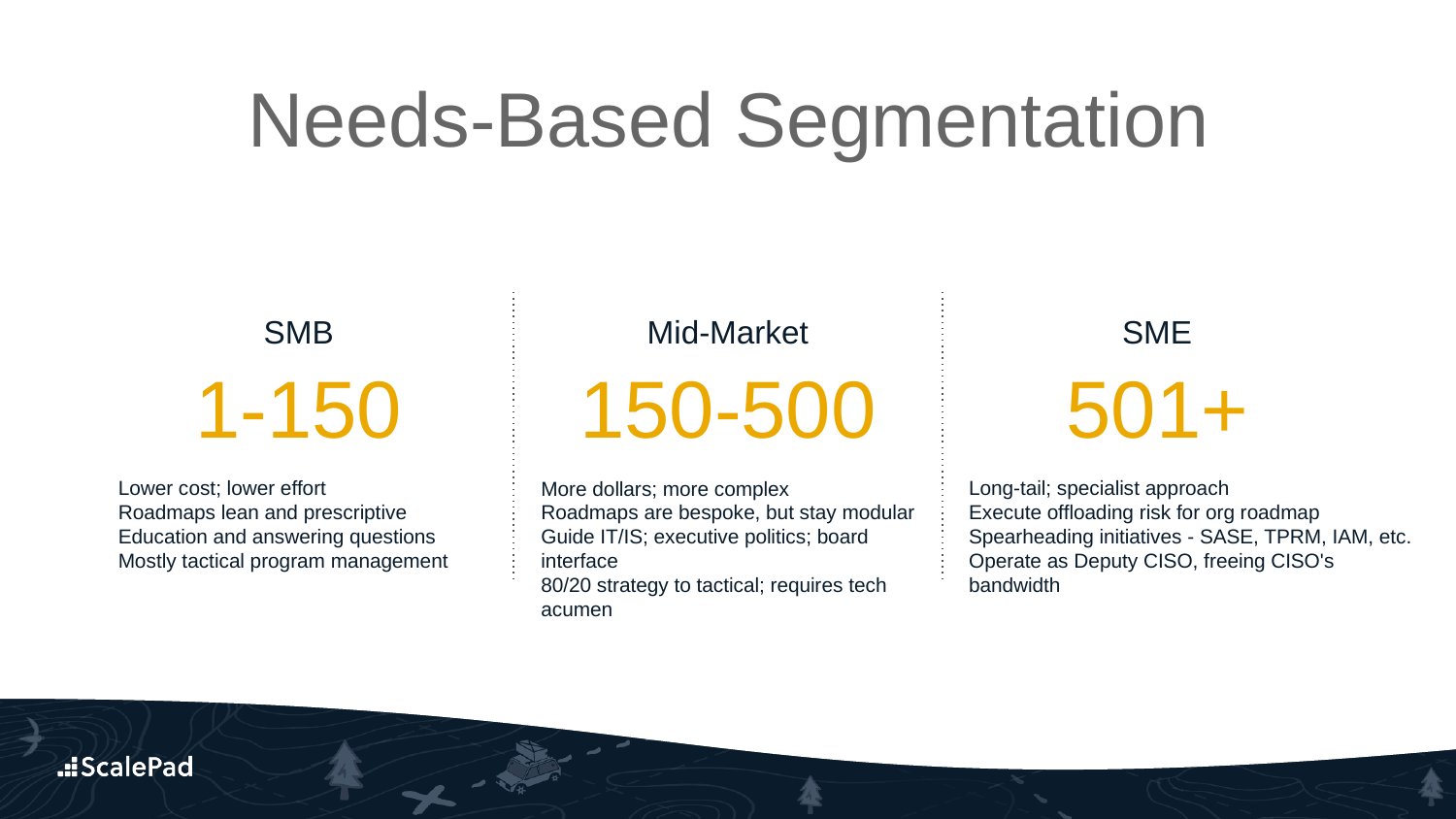

# Needs-Based Segmentation
SMB
Mid-Market
SME
1-150
150-500
501+
Lower cost; lower effort
Roadmaps lean and prescriptive
Education and answering questions
Mostly tactical program management
More dollars; more complex
Roadmaps are bespoke, but stay modular
Guide IT/IS; executive politics; board interface
80/20 strategy to tactical; requires tech acumen
Long-tail; specialist approach
Execute offloading risk for org roadmap
Spearheading initiatives - SASE, TPRM, IAM, etc.
Operate as Deputy CISO, freeing CISO's bandwidth